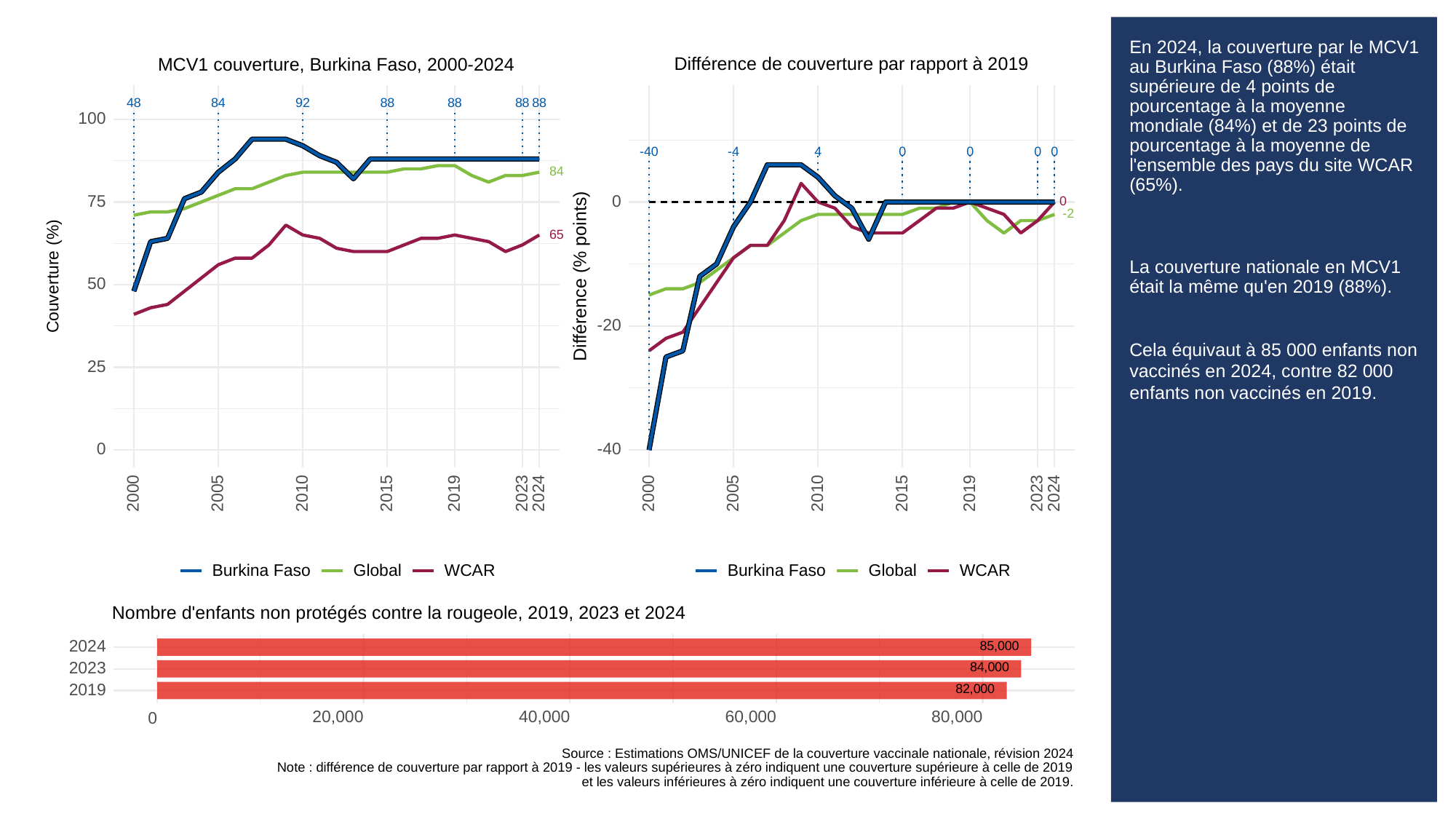

# En 2024, la couverture par le MCV1 au Burkina Faso (88%) était supérieure de 4 points de pourcentage à la moyenne mondiale (84%) et de 23 points de pourcentage à la moyenne de l'ensemble des pays du site WCAR (65%).

La couverture nationale en MCV1 était la même qu'en 2019 (88%).

Cela équivaut à 85 000 enfants non vaccinés en 2024, contre 82 000 enfants non vaccinés en 2019.

Différence de couverture par rapport à 2019
MCV1 couverture, Burkina Faso, 2000-2024

48
84
92
88
88
88
88

100

-40
0
0
0
0
-4
4

84

0
75
0

-2

65

Différence (% points)
Couverture (%)
50

-20

25

0
-40

2023
2023
2000
2005
2010
2015
2019
2024
2000
2005
2010
2015
2019
2024
Global
WCAR
Global
WCAR
Burkina Faso
Burkina Faso

Nombre d'enfants non protégés contre la rougeole, 2019, 2023 et 2024

85,000
2024

84,000
2023

82,000
2019

20,000
40,000
60,000
80,000
0
Source : Estimations OMS/UNICEF de la couverture vaccinale nationale, révision 2024
Note : différence de couverture par rapport à 2019 - les valeurs supérieures à zéro indiquent une couverture supérieure à celle de 2019
et les valeurs inférieures à zéro indiquent une couverture inférieure à celle de 2019.